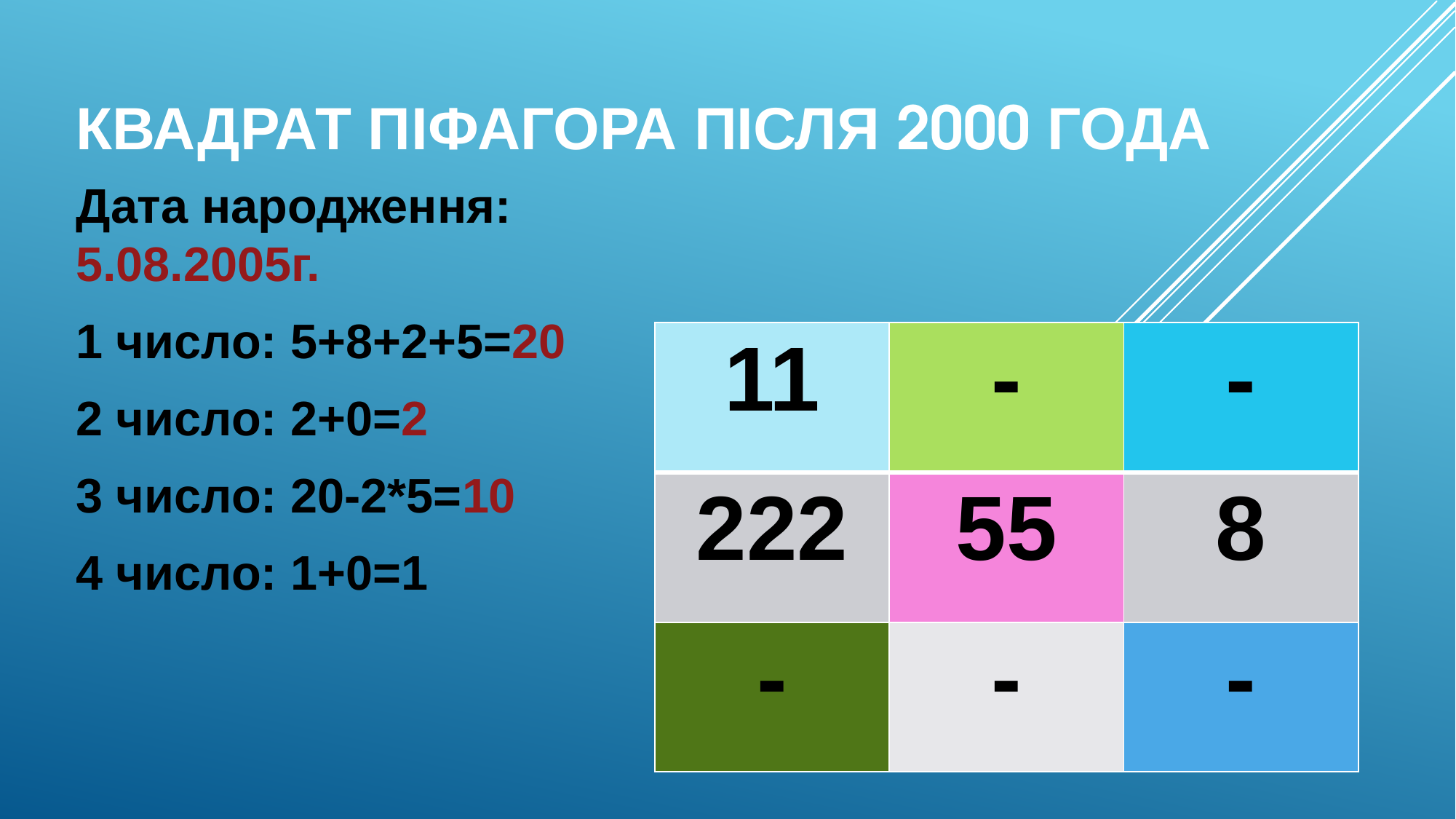

# Квадрат ПІфагора пІСЛЯ 2000 года
Дата народження: 5.08.2005г.
1 число: 5+8+2+5=20
2 число: 2+0=2
3 число: 20-2*5=10
4 число: 1+0=1
| 11 | - | - |
| --- | --- | --- |
| 222 | 55 | 8 |
| - | - | - |